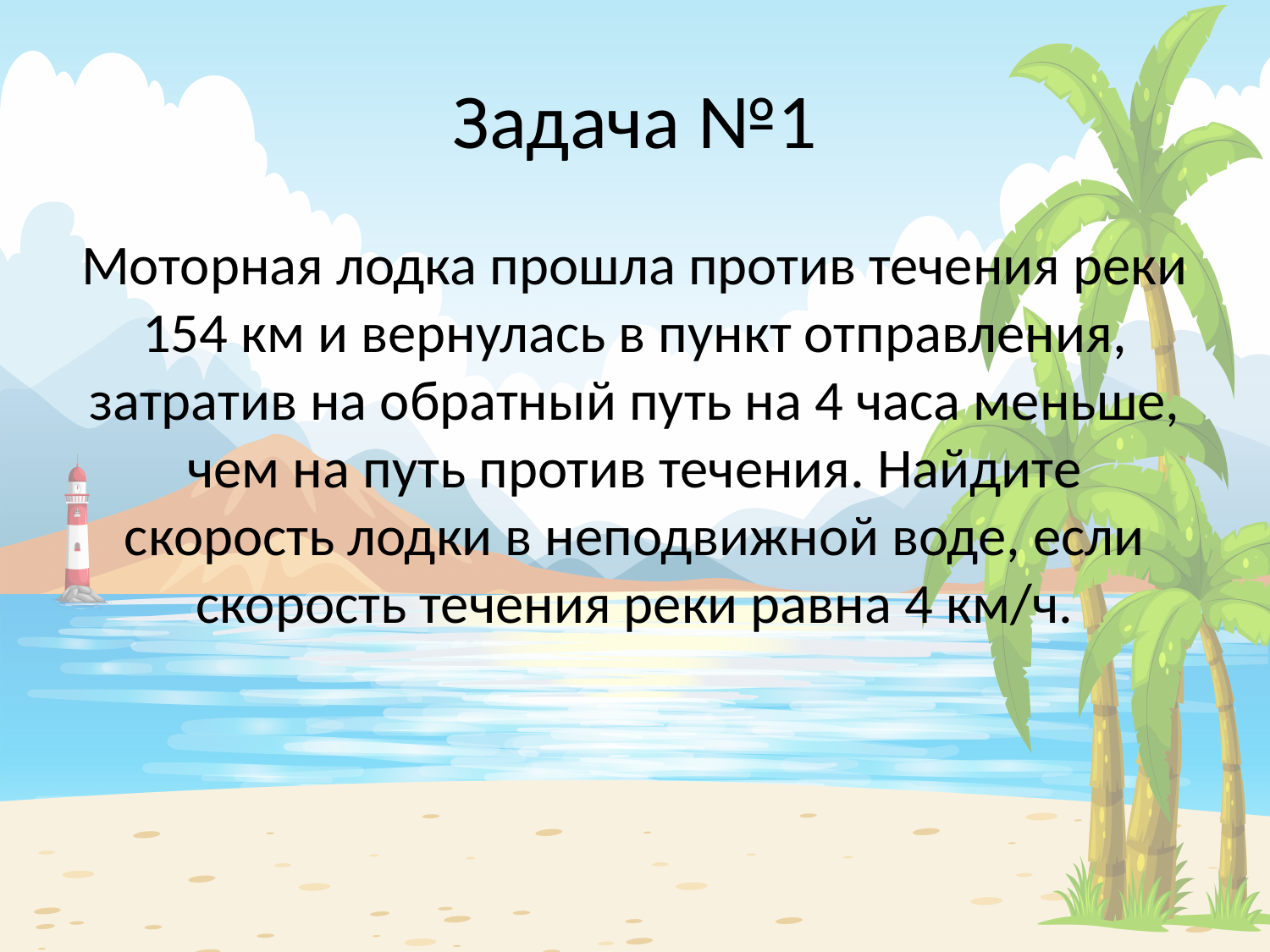

# Задача №1
Моторная лодка прошла против течения реки 154 км и вернулась в пункт отправления, затратив на обратный путь на 4 часа меньше, чем на путь против течения. Найдите скорость лодки в неподвижной воде, если скорость течения реки равна 4 км/ч.